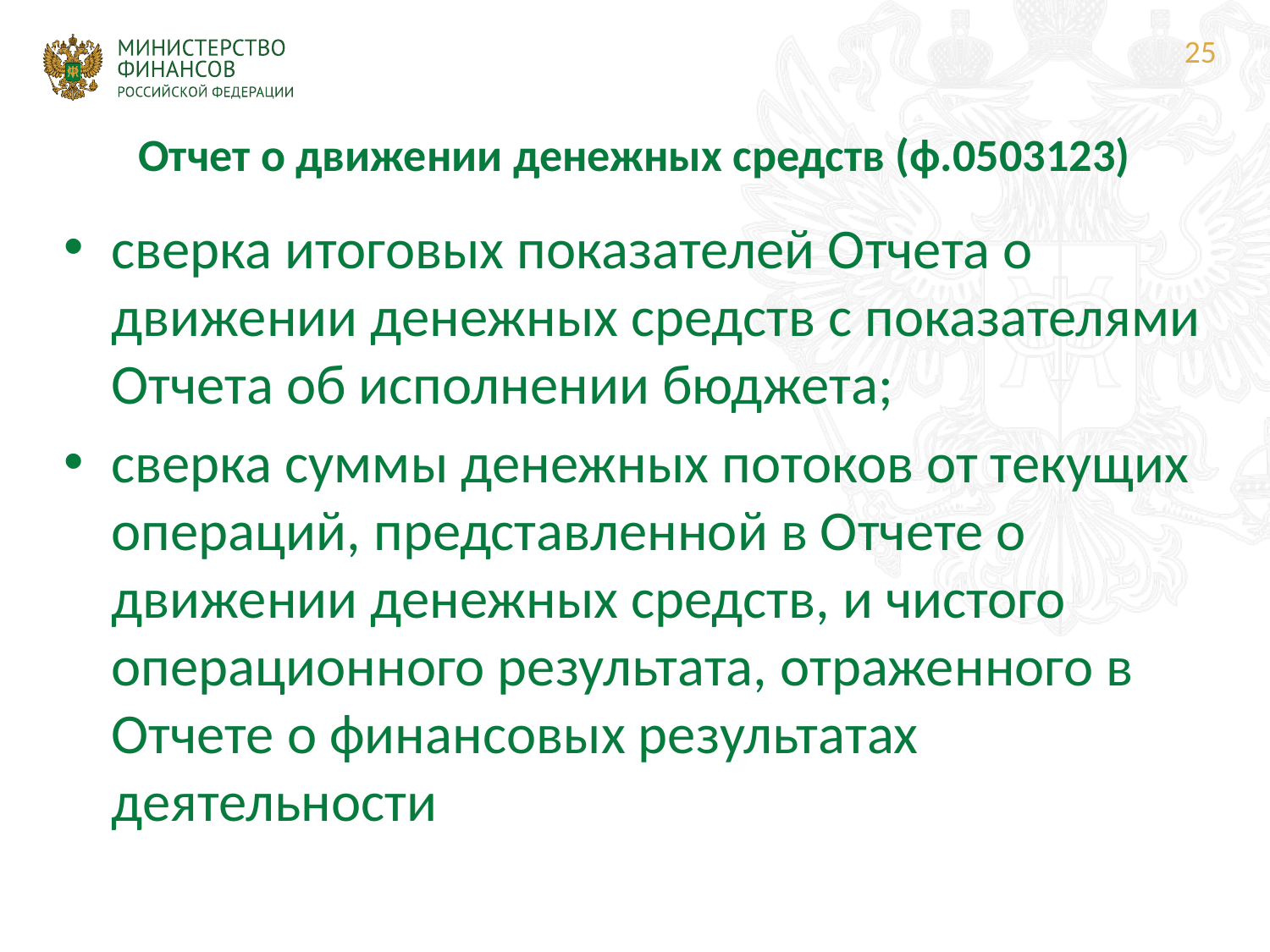

25
# Отчет о движении денежных средств (ф.0503123)
сверка итоговых показателей Отчета о движении денежных средств с показателями Отчета об исполнении бюджета;
сверка суммы денежных потоков от текущих операций, представленной в Отчете о движении денежных средств, и чистого операционного результата, отраженного в Отчете о финансовых результатах деятельности